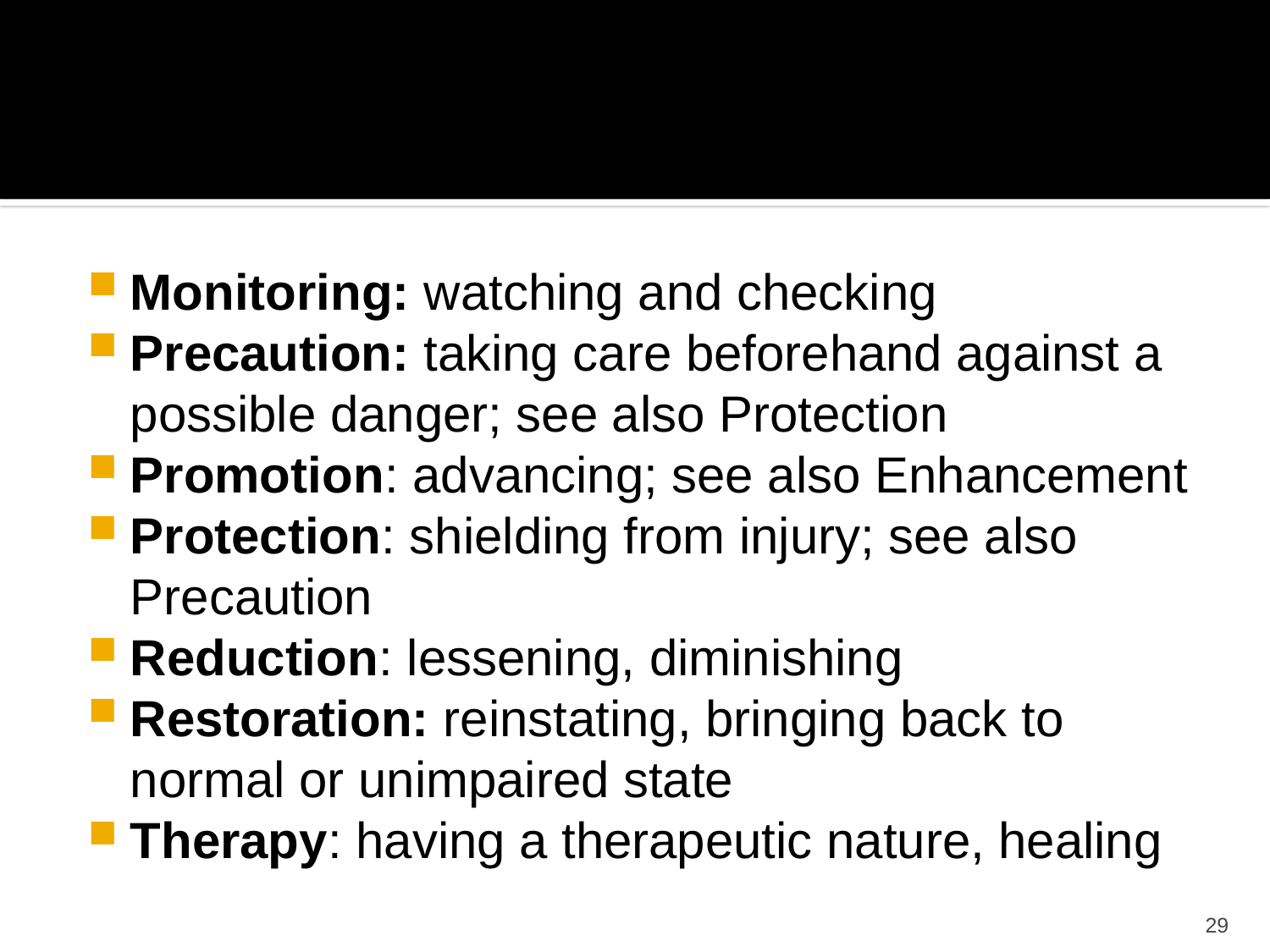

#
Monitoring: watching and checking
Precaution: taking care beforehand against a possible danger; see also Protection
Promotion: advancing; see also Enhancement
Protection: shielding from injury; see also Precaution
Reduction: lessening, diminishing
Restoration: reinstating, bringing back to normal or unimpaired state
Therapy: having a therapeutic nature, healing
29